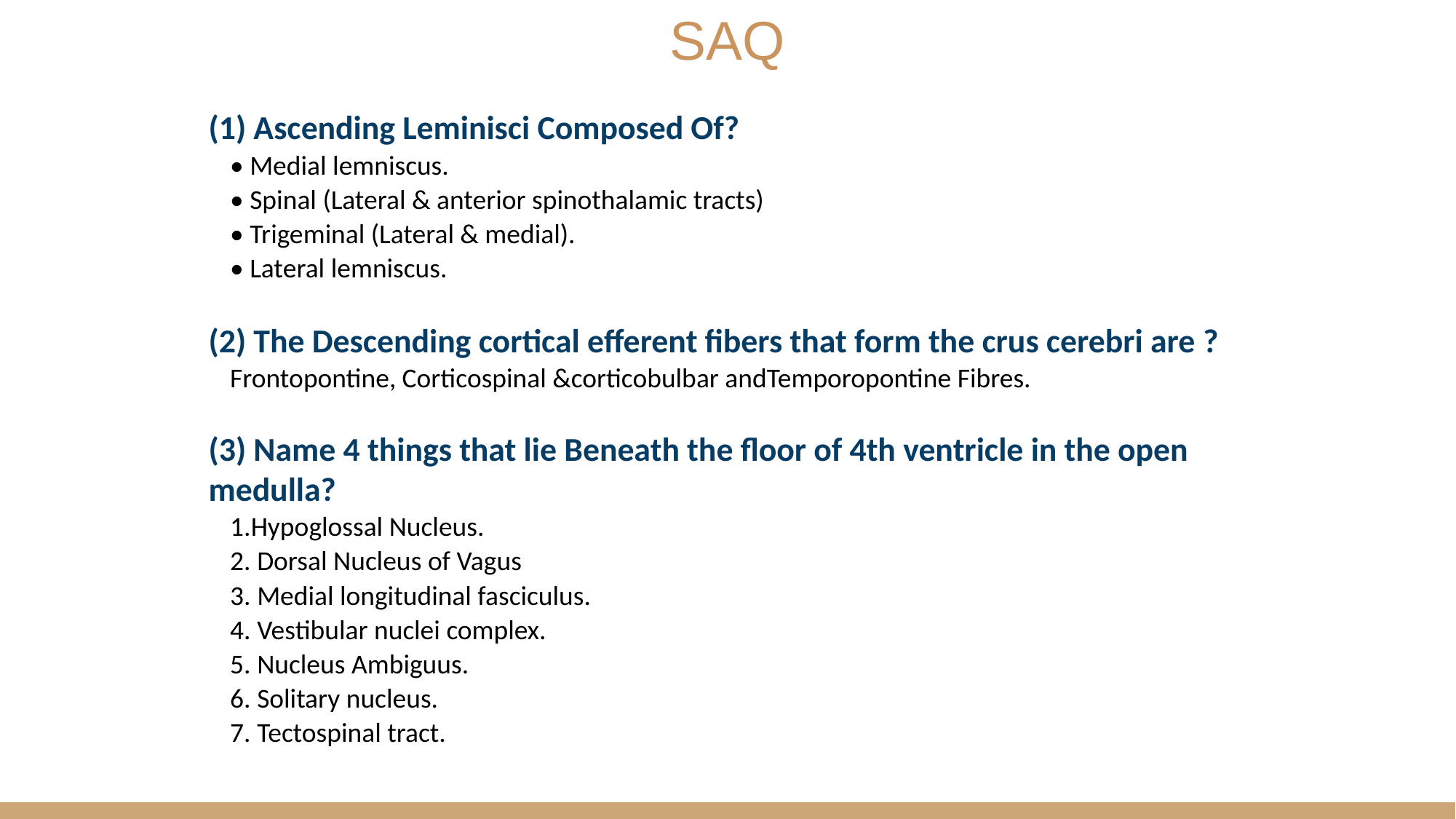

(1) Ascending Leminisci Composed Of?
• Medial lemniscus.
• Spinal (Lateral & anterior spinothalamic tracts)
• Trigeminal (Lateral & medial).
• Lateral lemniscus.

(2) The Descending cortical efferent fibers that form the crus cerebri are ?
Frontopontine, Corticospinal &corticobulbar andTemporopontine Fibres.
(3) Name 4 things that lie Beneath the floor of 4th ventricle in the open medulla?
1.Hypoglossal Nucleus.
2. Dorsal Nucleus of Vagus
3. Medial longitudinal fasciculus.
4. Vestibular nuclei complex.
5. Nucleus Ambiguus.
6. Solitary nucleus.
7. Tectospinal tract.